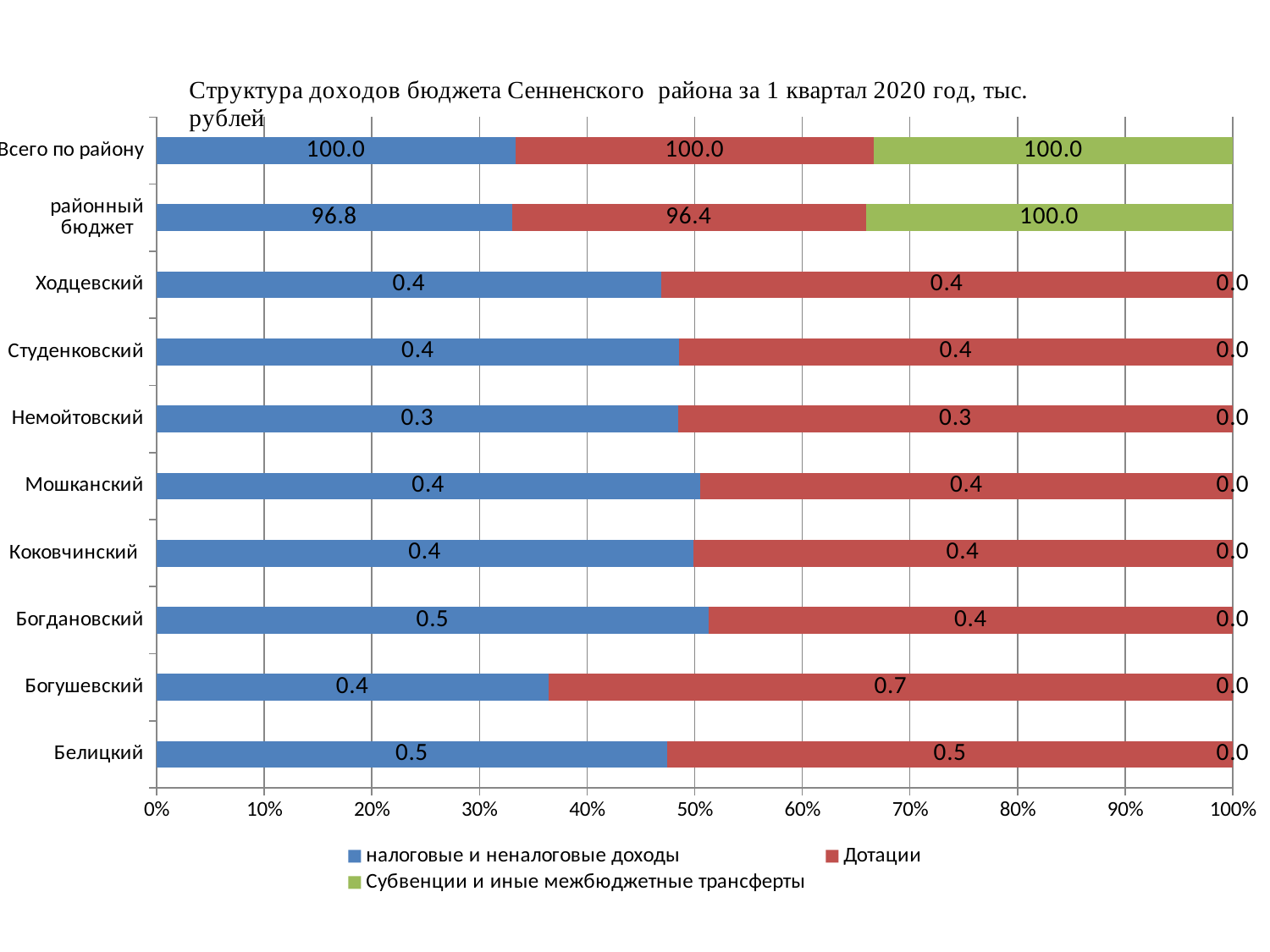

### Chart

| Category | налоговые и неналоговые доходы | Дотации | Субвенции и иные межбюджетные трансферты  |
|---|---|---|---|
| Белицкий | 0.45124854659210456 | 0.49962406926826913 | 0.0 |
| Богушевский | 0.37650185482531423 | 0.6572724406393249 | 0.0 |
| Богдановский | 0.46785892254028016 | 0.4438407993985109 | 0.0 |
| Коковчинский  | 0.42910137866120374 | 0.4317140016007374 | 0.0 |
| Мошканский | 0.3737334588339516 | 0.36622929349276034 | 0.0 |
| Немойтовский | 0.31282874702397434 | 0.3322742596589945 | 0.0 |
| Студенковский | 0.37096506284258907 | 0.39290824864786206 | 0.0 |
| Ходцевский | 0.38757543879076467 | 0.4389900802794015 | 0.0 |
| районный бюджет | 96.83018658988982 | 96.43714680701414 | 100.0 |
| Всего по району | 100.0 | 100.0 | 100.0 |